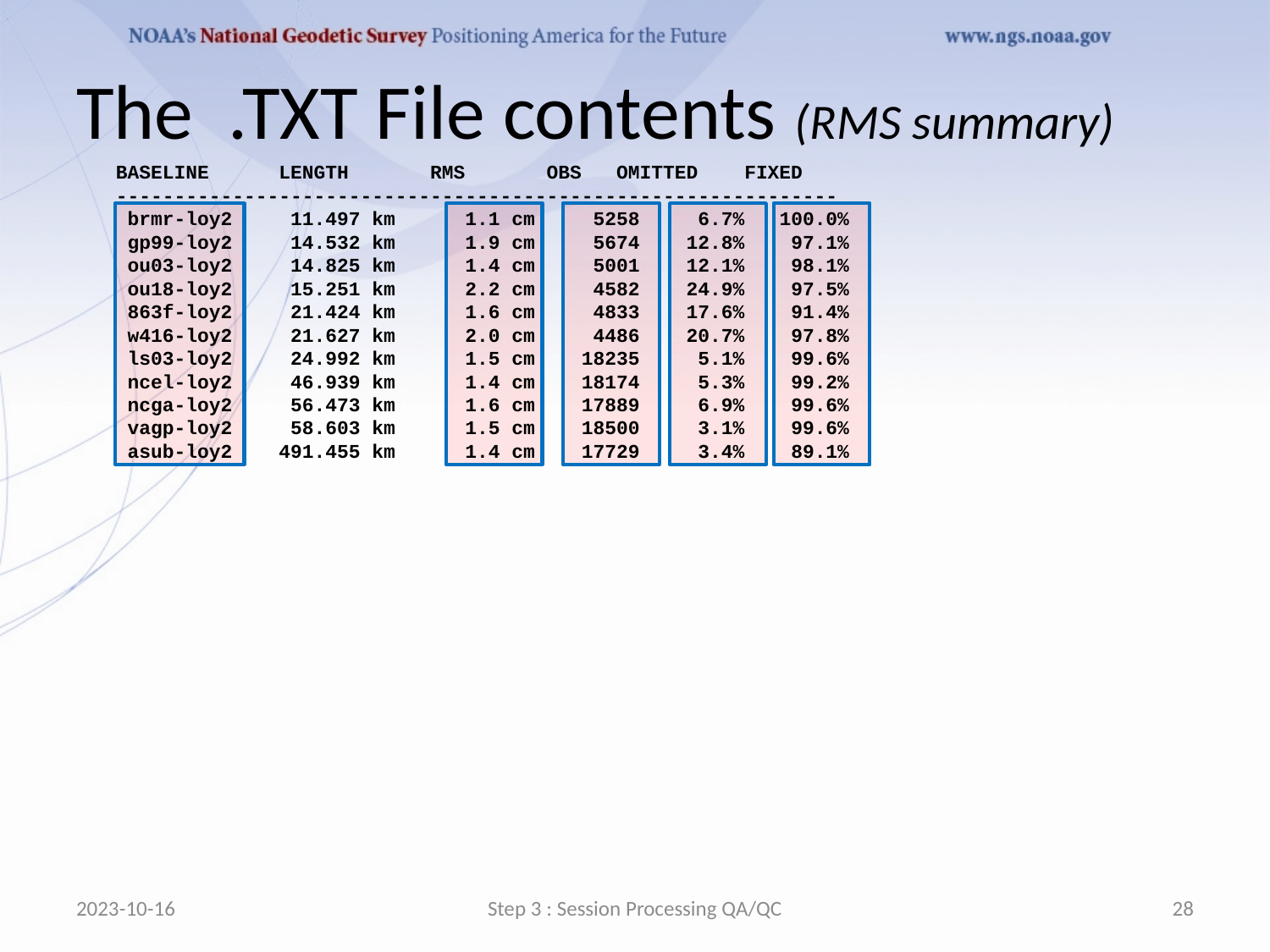

# The  .TXT File contents (RMS summary)
 BASELINE      LENGTH       RMS       OBS   OMITTED    FIXED
 --------------------------------------------------------------
  brmr-loy2     11.497 km      1.1 cm     5258     6.7%   100.0%
  gp99-loy2     14.532 km      1.9 cm     5674    12.8%    97.1%
  ou03-loy2     14.825 km      1.4 cm     5001    12.1%    98.1%
  ou18-loy2     15.251 km      2.2 cm     4582    24.9%    97.5%
  863f-loy2     21.424 km      1.6 cm     4833    17.6%    91.4%
  w416-loy2     21.627 km      2.0 cm     4486    20.7%    97.8%
  ls03-loy2     24.992 km      1.5 cm    18235     5.1%    99.6%
  ncel-loy2     46.939 km      1.4 cm    18174     5.3%    99.2%
  ncga-loy2     56.473 km      1.6 cm    17889     6.9%    99.6%
  vagp-loy2     58.603 km      1.5 cm    18500     3.1%    99.6%
  asub-loy2    491.455 km      1.4 cm    17729     3.4%    89.1%

2023-10-16
Step 3 : Session Processing QA/QC
28